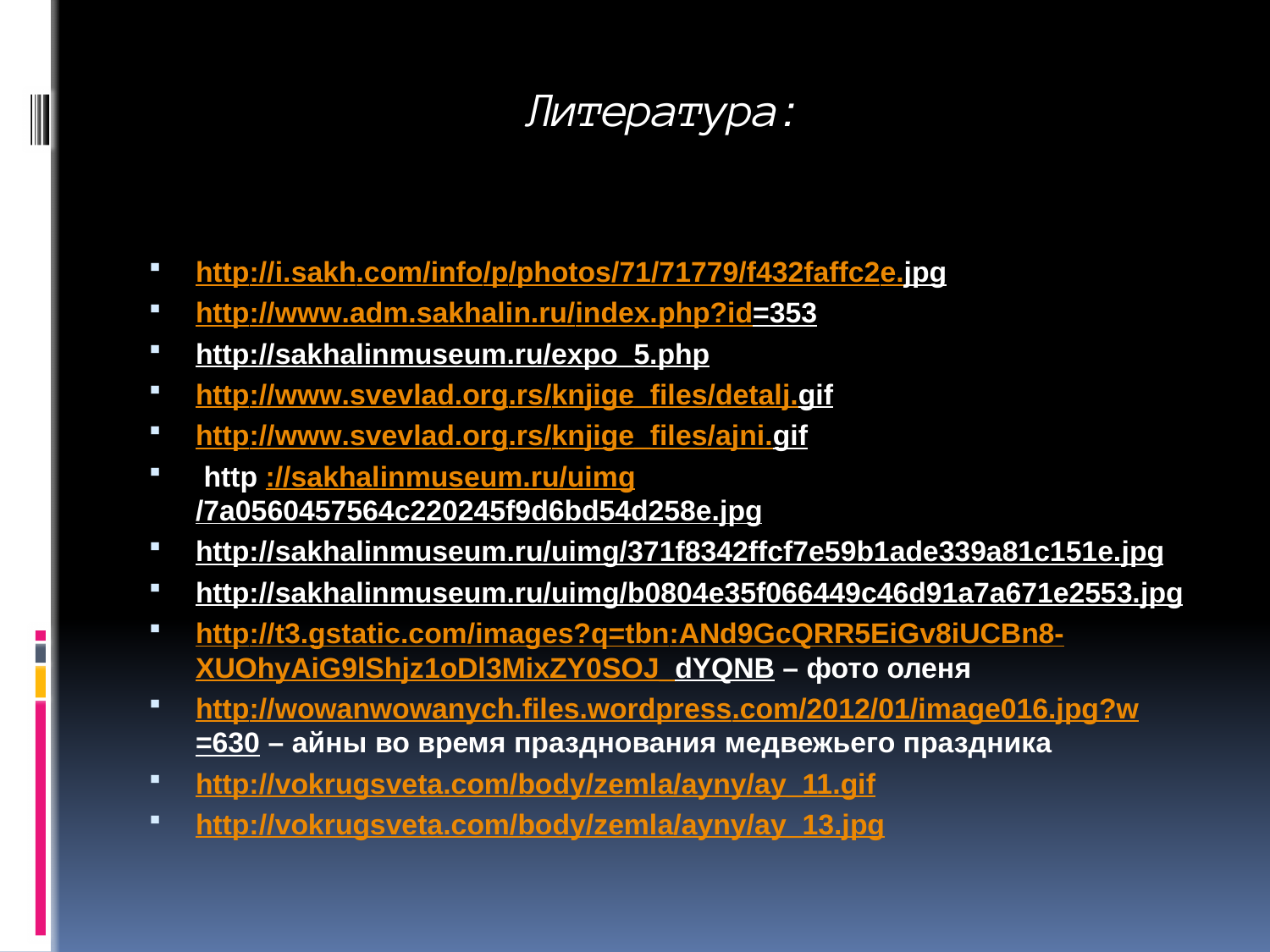

# Литература:
http://i.sakh.com/info/p/photos/71/71779/f432faffc2e.jpg
http://www.adm.sakhalin.ru/index.php?id=353
http://sakhalinmuseum.ru/expo_5.php
http://www.svevlad.org.rs/knjige_files/detalj.gif
http://www.svevlad.org.rs/knjige_files/ajni.gif
 http ://sakhalinmuseum.ru/uimg/7a0560457564c220245f9d6bd54d258e.jpg
http://sakhalinmuseum.ru/uimg/371f8342ffcf7e59b1ade339a81c151e.jpg
http://sakhalinmuseum.ru/uimg/b0804e35f066449c46d91a7a671e2553.jpg
http://t3.gstatic.com/images?q=tbn:ANd9GcQRR5EiGv8iUCBn8-XUOhyAiG9lShjz1oDl3MixZY0SOJ_dYQNB – фото оленя
http://wowanwowanych.files.wordpress.com/2012/01/image016.jpg?w=630 – айны во время празднования медвежьего праздника
http://vokrugsveta.com/body/zemla/ayny/ay_11.gif
http://vokrugsveta.com/body/zemla/ayny/ay_13.jpg